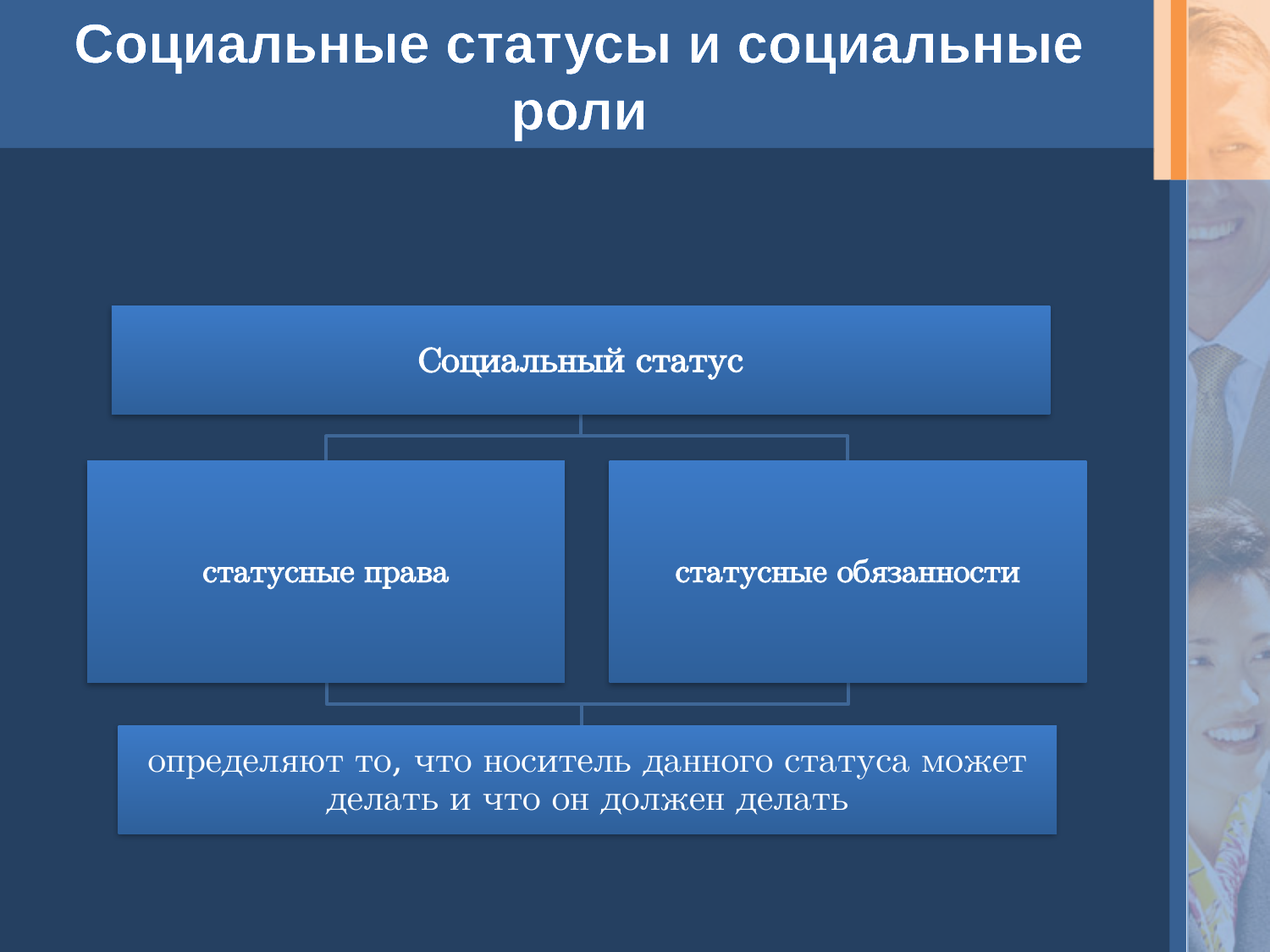

# Социальные статусы и социальные роли
Социальный статус
статусные права
статусные обязанности

определяют то, что носитель данного статуса может делать и что он должен делать